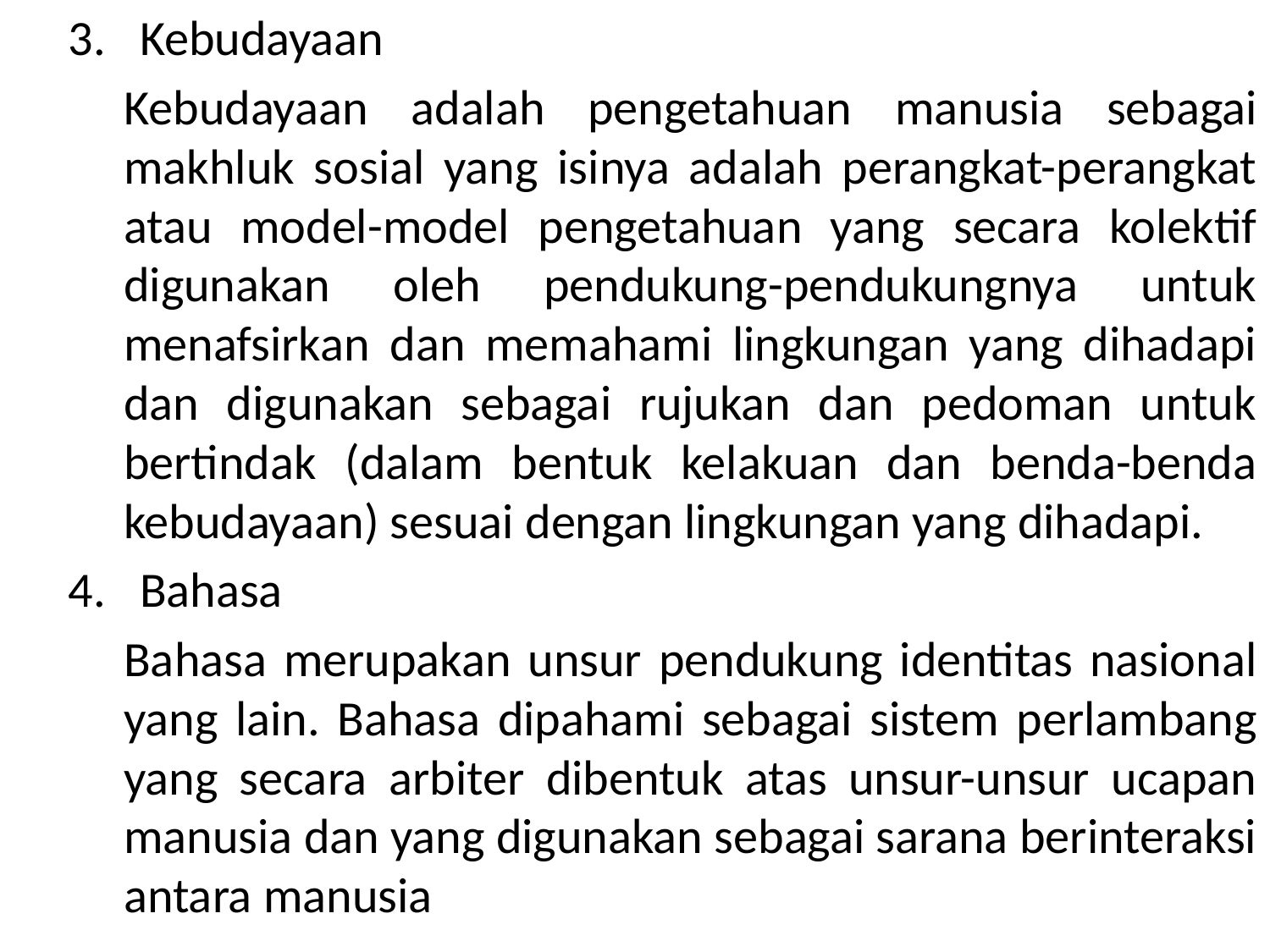

Kebudayaan
Kebudayaan adalah pengetahuan manusia sebagai makhluk sosial yang isinya adalah perangkat-perangkat atau model-model pengetahuan yang secara kolektif digunakan oleh pendukung-pendukungnya untuk menafsirkan dan memahami lingkungan yang dihadapi dan digunakan sebagai rujukan dan pedoman untuk bertindak (dalam bentuk kelakuan dan benda-benda kebudayaan) sesuai dengan lingkungan yang dihadapi.
Bahasa
Bahasa merupakan unsur pendukung identitas nasional yang lain. Bahasa dipahami sebagai sistem perlambang yang secara arbiter dibentuk atas unsur-unsur ucapan manusia dan yang digunakan sebagai sarana berinteraksi antara manusia